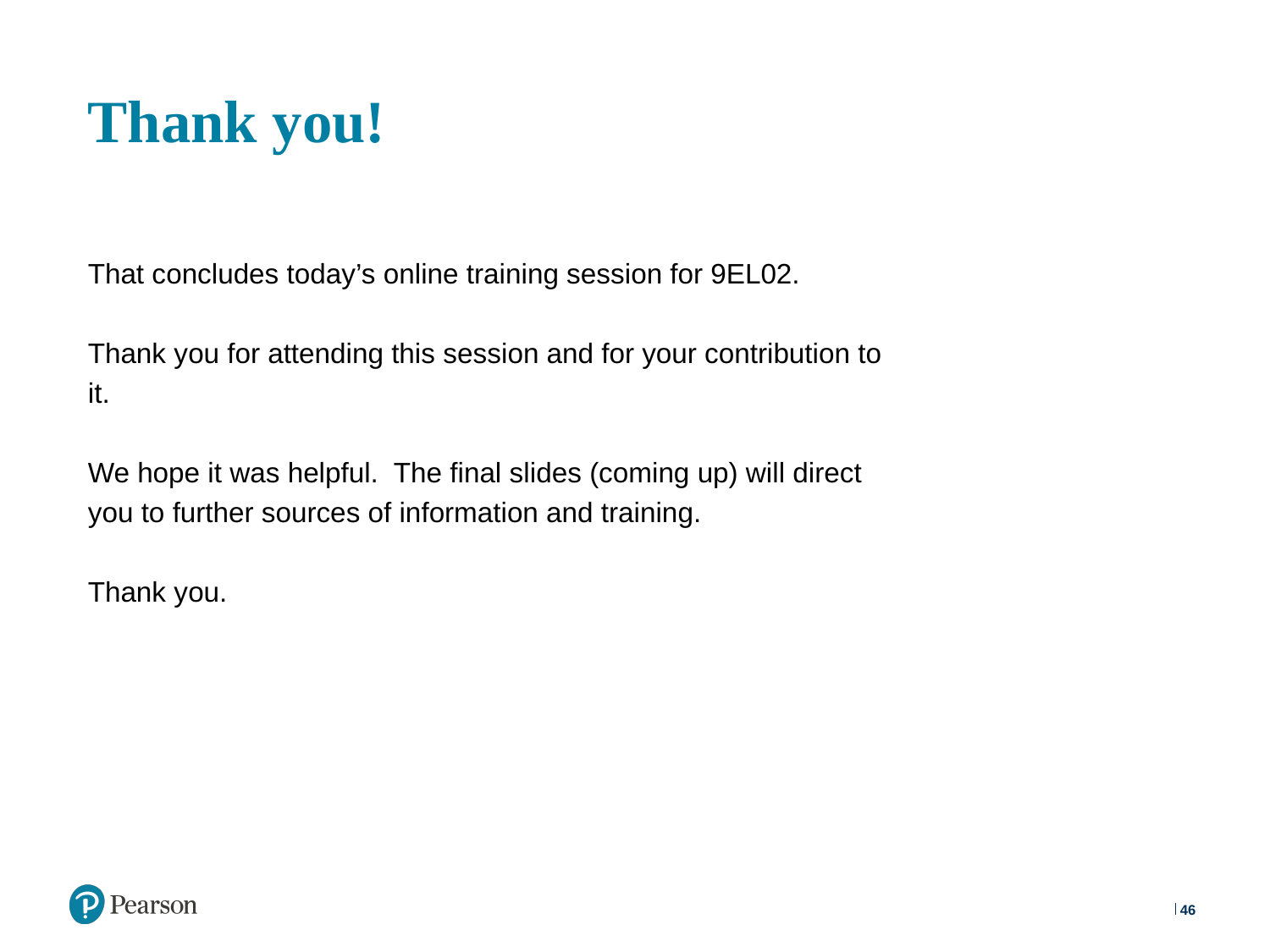

# Thank you!
That concludes today’s online training session for 9EL02.

Thank you for attending this session and for your contribution to it.

We hope it was helpful.  The final slides (coming up) will direct you to further sources of information and training.

Thank you.
46